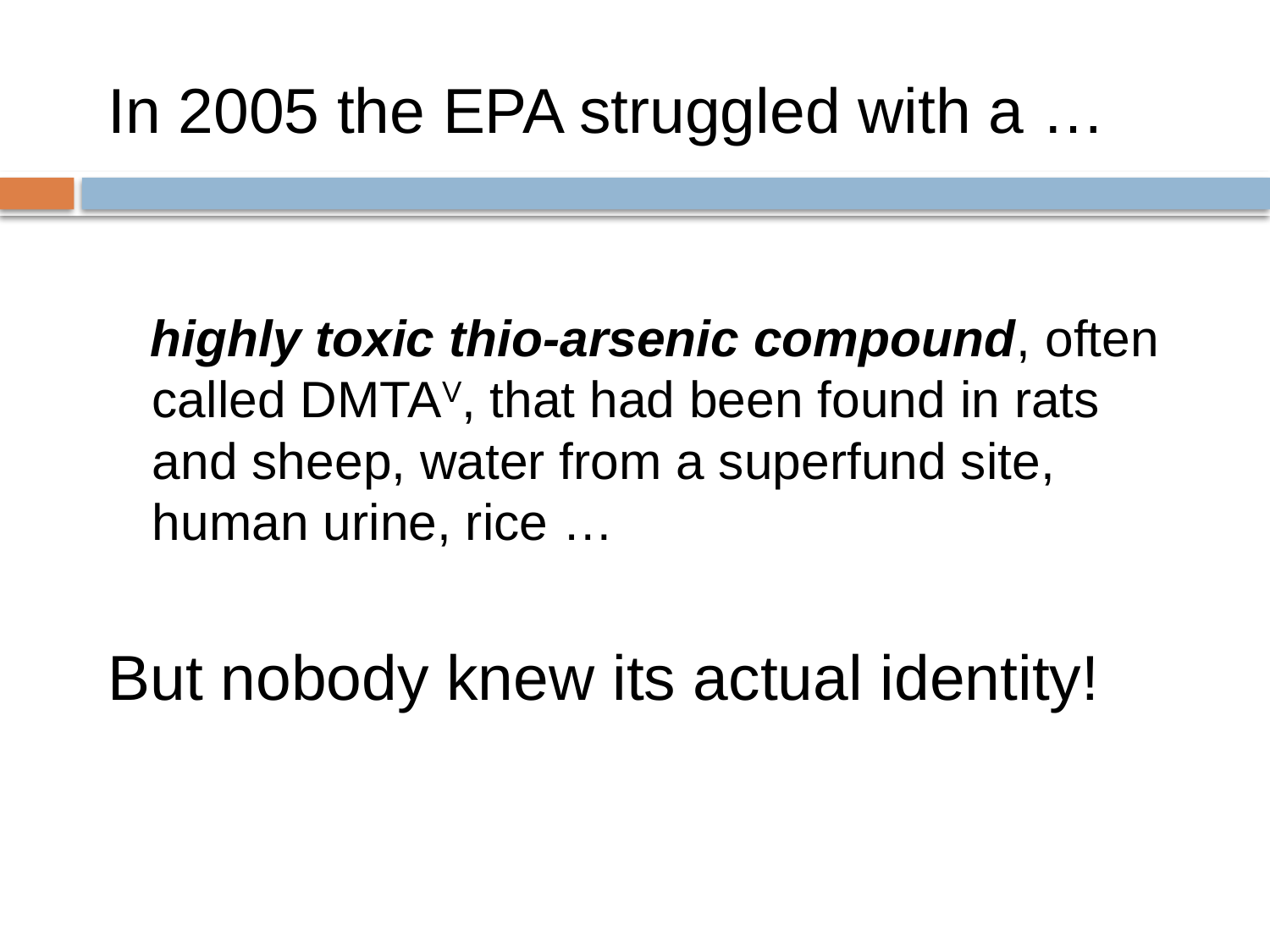

In 2005 the EPA struggled with a …

   highly toxic thio-arsenic compound, often called DMTAV, that had been found in rats and sheep, water from a superfund site, human urine, rice …

But nobody knew its actual identity!